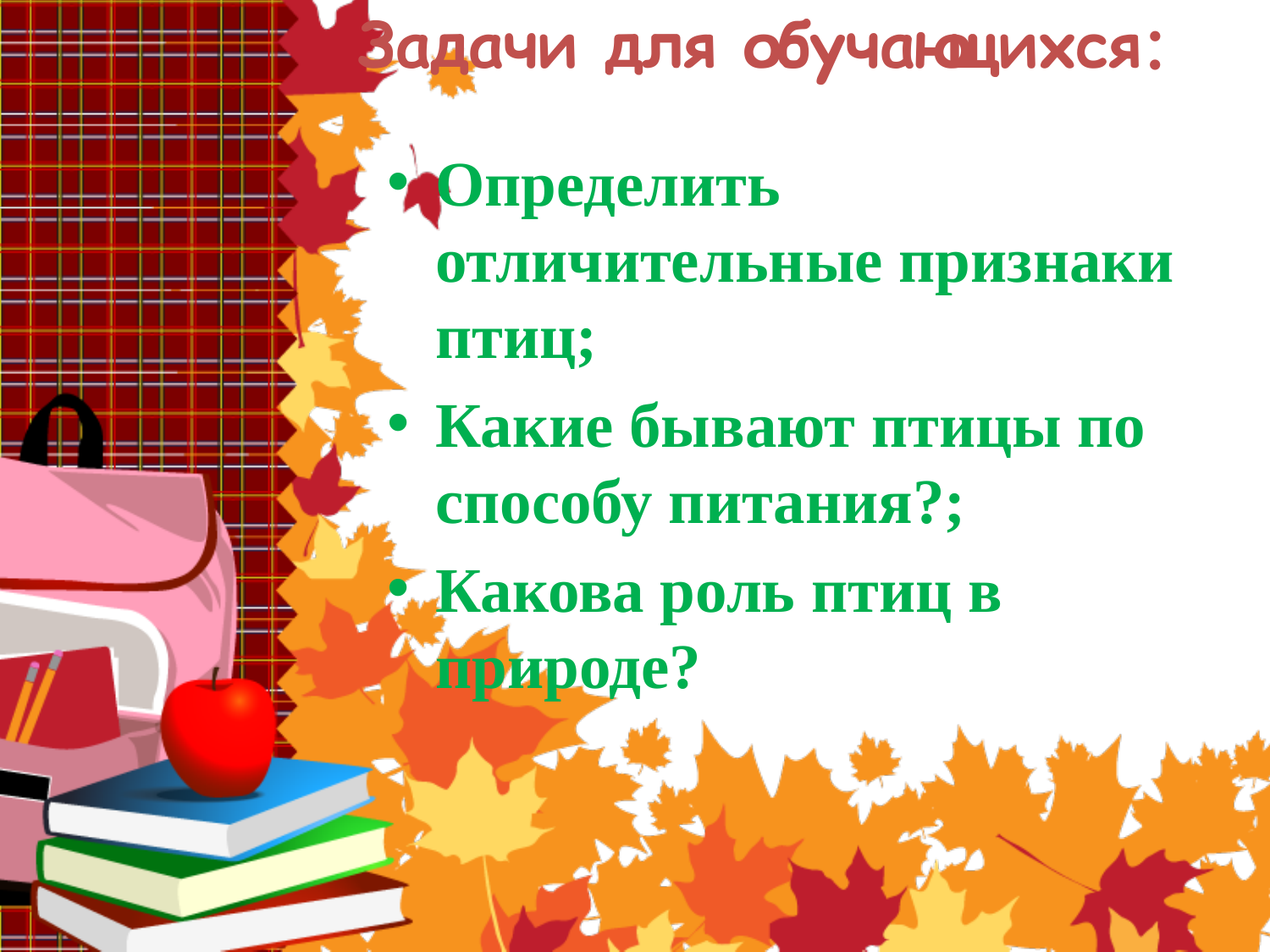

# Задачи для обучающихся:
Определить отличительные признаки птиц;
Какие бывают птицы по способу питания?;
Какова роль птиц в природе?